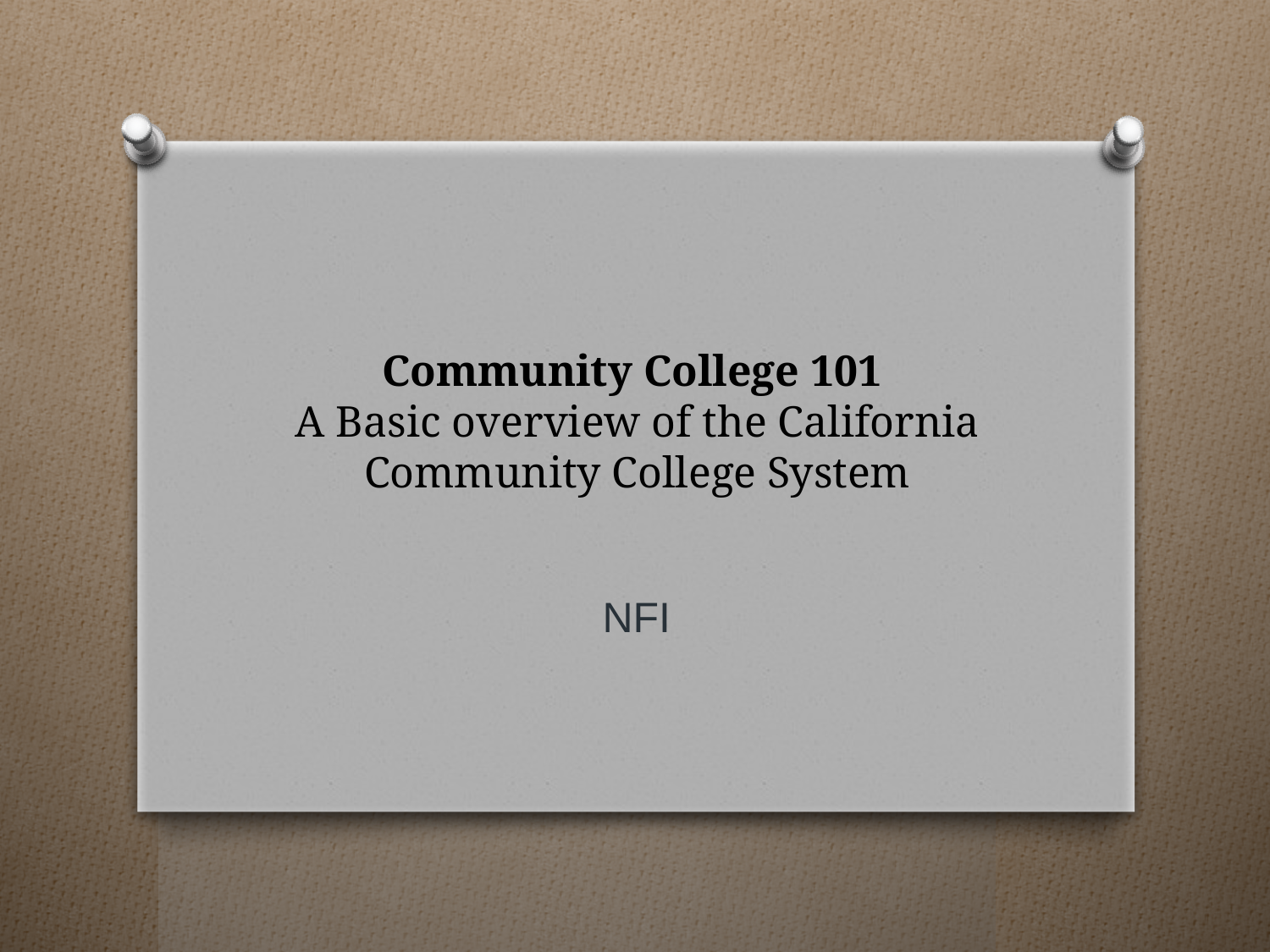

# Community College 101 A Basic overview of the California Community College System
NFI